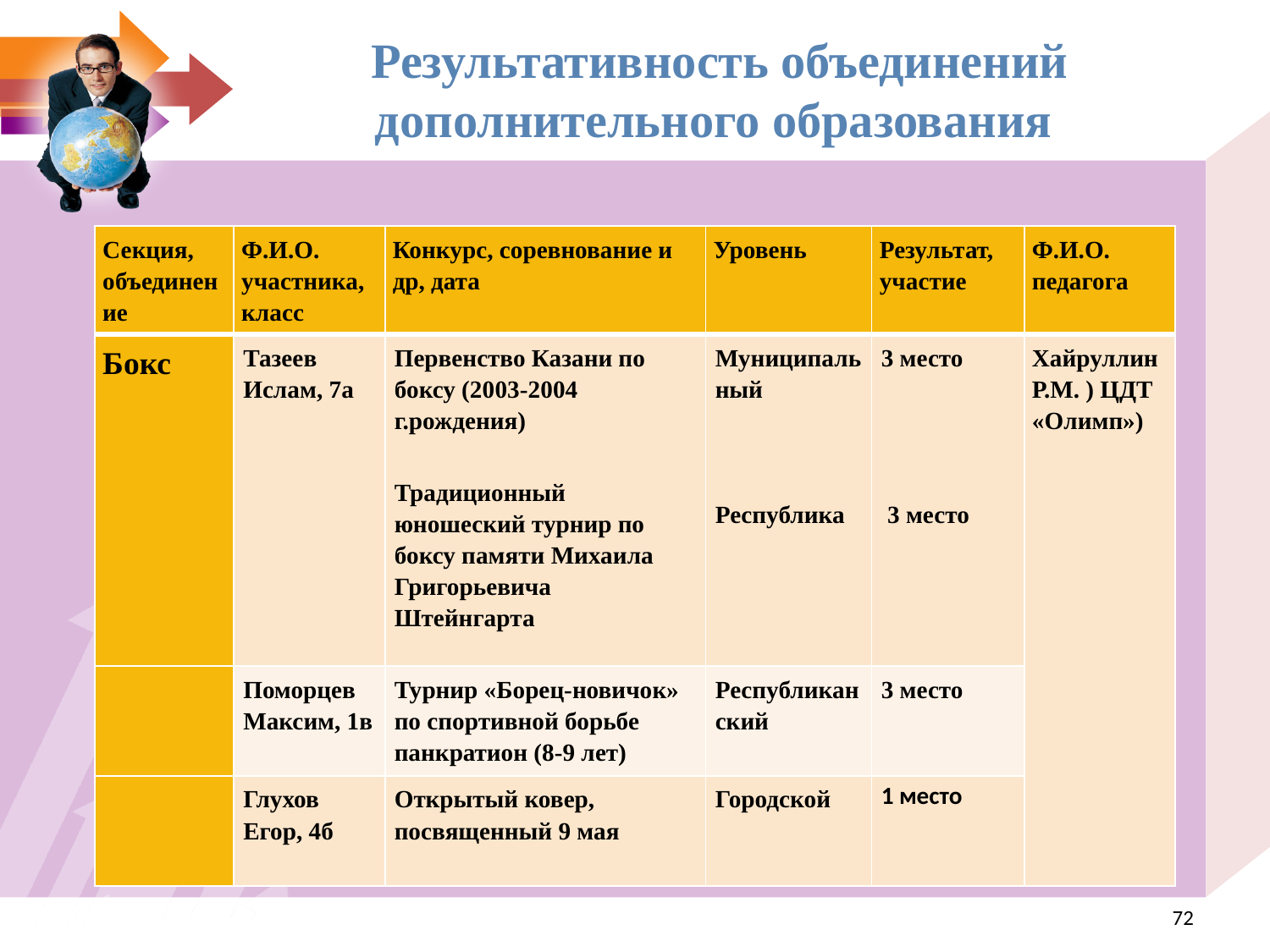

Результативность объединений дополнительного образования
| Секция, объединение | Ф.И.О. участника, класс | Конкурс, соревнование и др, дата | Уровень | Результат, участие | Ф.И.О. педагога |
| --- | --- | --- | --- | --- | --- |
| Бокс | Тазеев Ислам, 7а | Первенство Казани по боксу (2003-2004 г.рождения) Традиционный юношеский турнир по боксу памяти Михаила Григорьевича Штейнгарта | Муниципальный       Республика | 3 место          3 место | Хайруллин Р.М. ) ЦДТ «Олимп») |
|  | Поморцев Максим, 1в | Турнир «Борец-новичок» по спортивной борьбе панкратион (8-9 лет) | Республиканский | 3 место |  |
|  | Глухов Егор, 4б | Открытый ковер, посвященный 9 мая | Городской | 1 место |
72